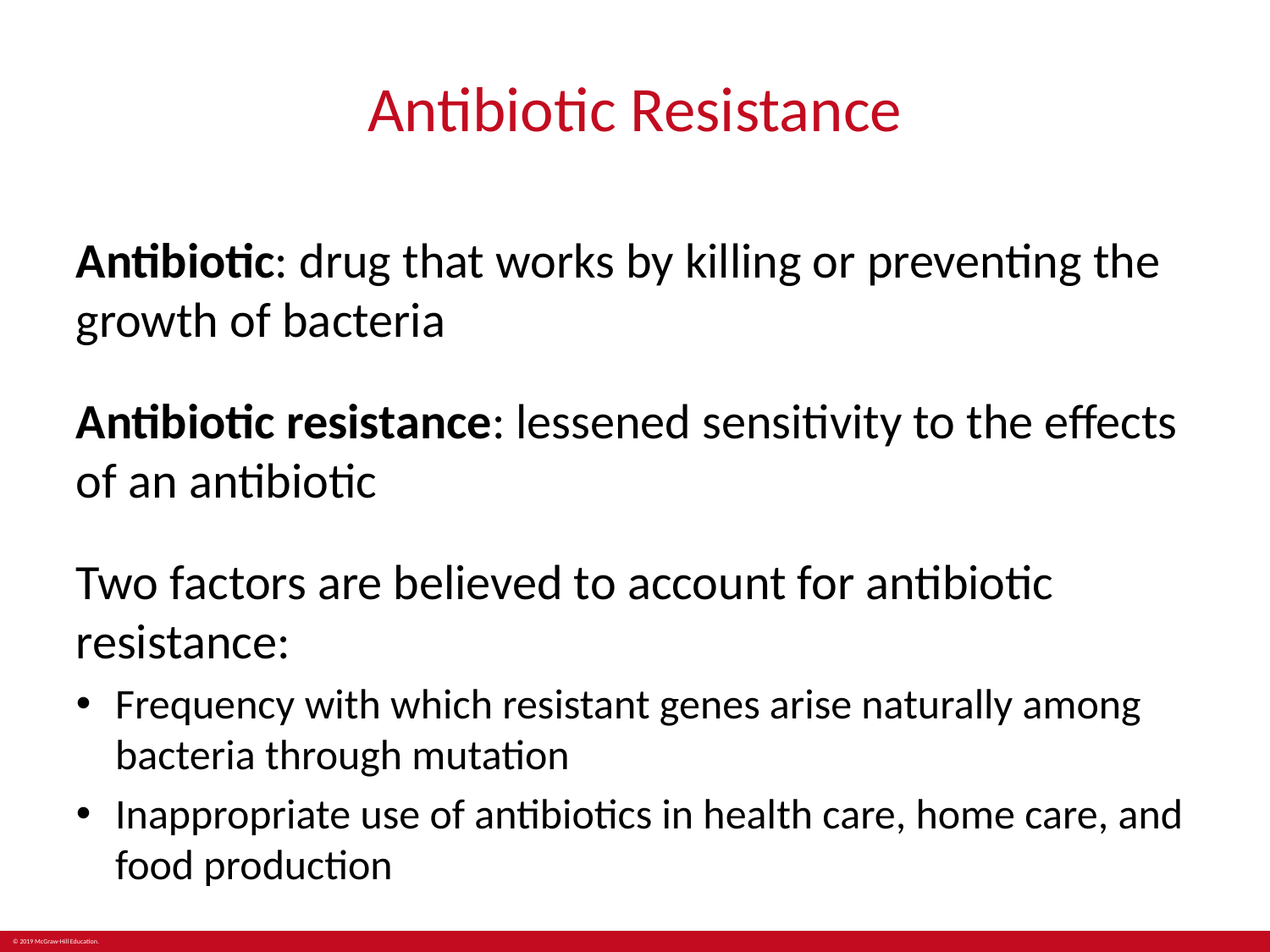

# Antibiotic Resistance
Antibiotic: drug that works by killing or preventing the growth of bacteria
Antibiotic resistance: lessened sensitivity to the effects of an antibiotic
Two factors are believed to account for antibiotic resistance:
Frequency with which resistant genes arise naturally among bacteria through mutation
Inappropriate use of antibiotics in health care, home care, and food production